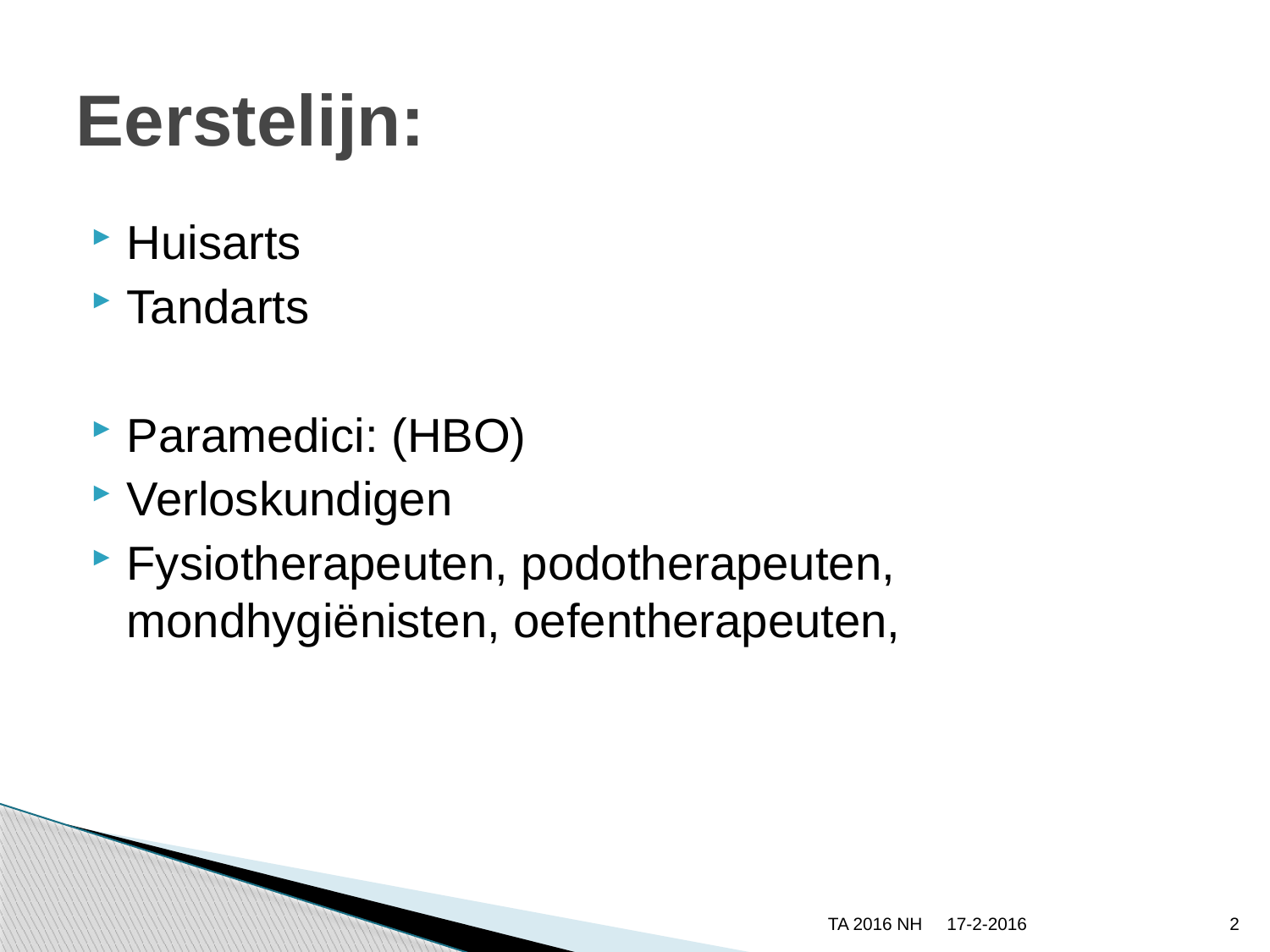

# Eerstelijn:
Huisarts
Tandarts

Paramedici: (HBO)
Verloskundigen
Fysiotherapeuten, podotherapeuten, mondhygiënisten, oefentherapeuten,

TA 2016 NH
17-2-2016
2